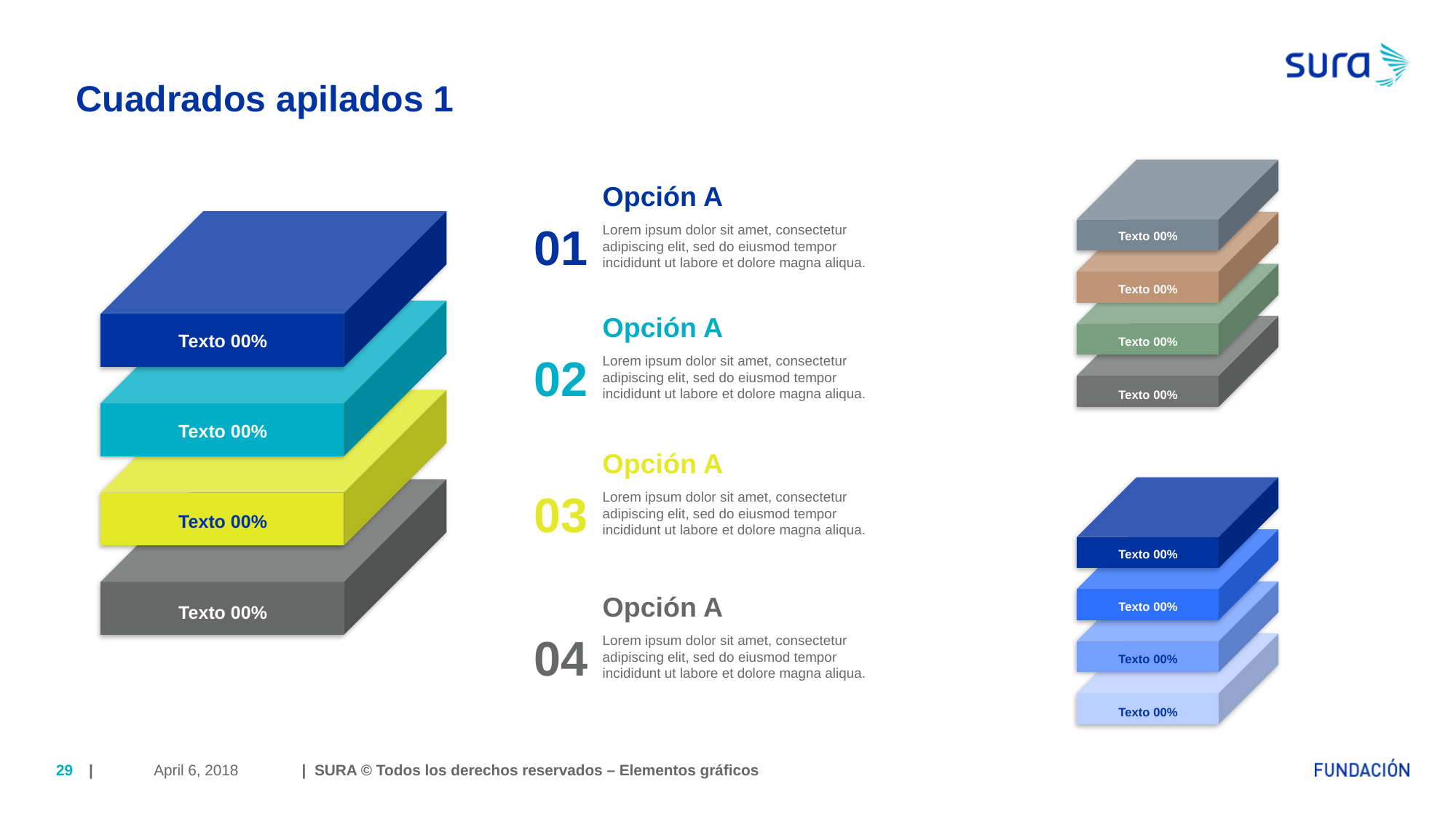

# Cuadrados apilados 1

Opción A

01
Lorem ipsum dolor sit amet, consectetur adipiscing elit, sed do eiusmod tempor incididunt ut labore et dolore magna aliqua.
Texto 00%

Texto 00%

Opción A

Texto 00%
Texto 00%
02
Lorem ipsum dolor sit amet, consectetur adipiscing elit, sed do eiusmod tempor incididunt ut labore et dolore magna aliqua.
Texto 00%

Texto 00%
Opción A

03
Lorem ipsum dolor sit amet, consectetur adipiscing elit, sed do eiusmod tempor incididunt ut labore et dolore magna aliqua.
Texto 00%

Texto 00%

Opción A
Texto 00%
Texto 00%
04
Lorem ipsum dolor sit amet, consectetur adipiscing elit, sed do eiusmod tempor incididunt ut labore et dolore magna aliqua.

Texto 00%
Texto 00%
April 6, 2018
29
|                                                  |  SURA © Todos los derechos reservados – Elementos gráficos